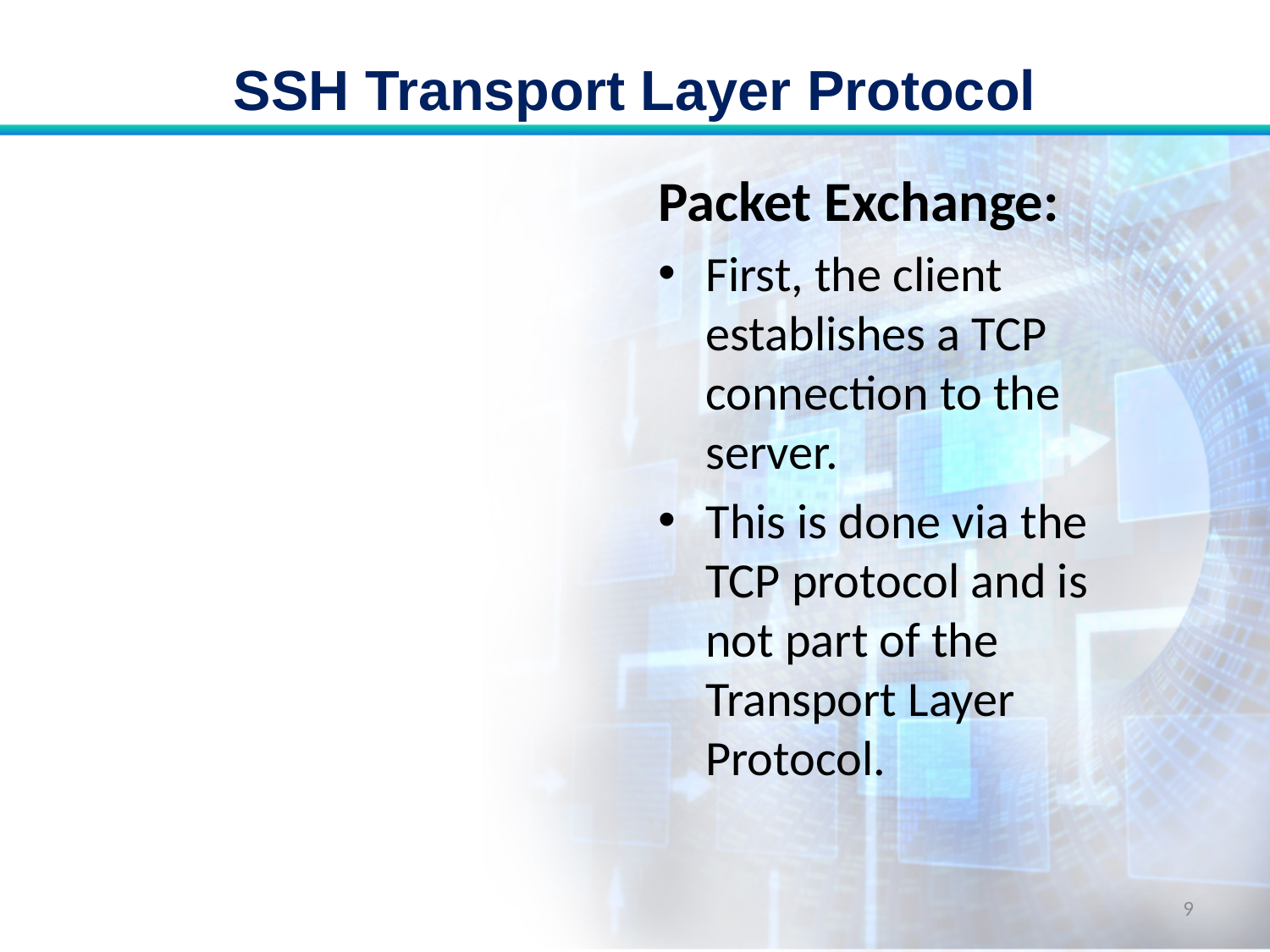

# SSH Transport Layer Protocol
Packet Exchange:
First, the client establishes a TCP connection to the server.
This is done via the TCP protocol and is not part of the Transport Layer Protocol.
9